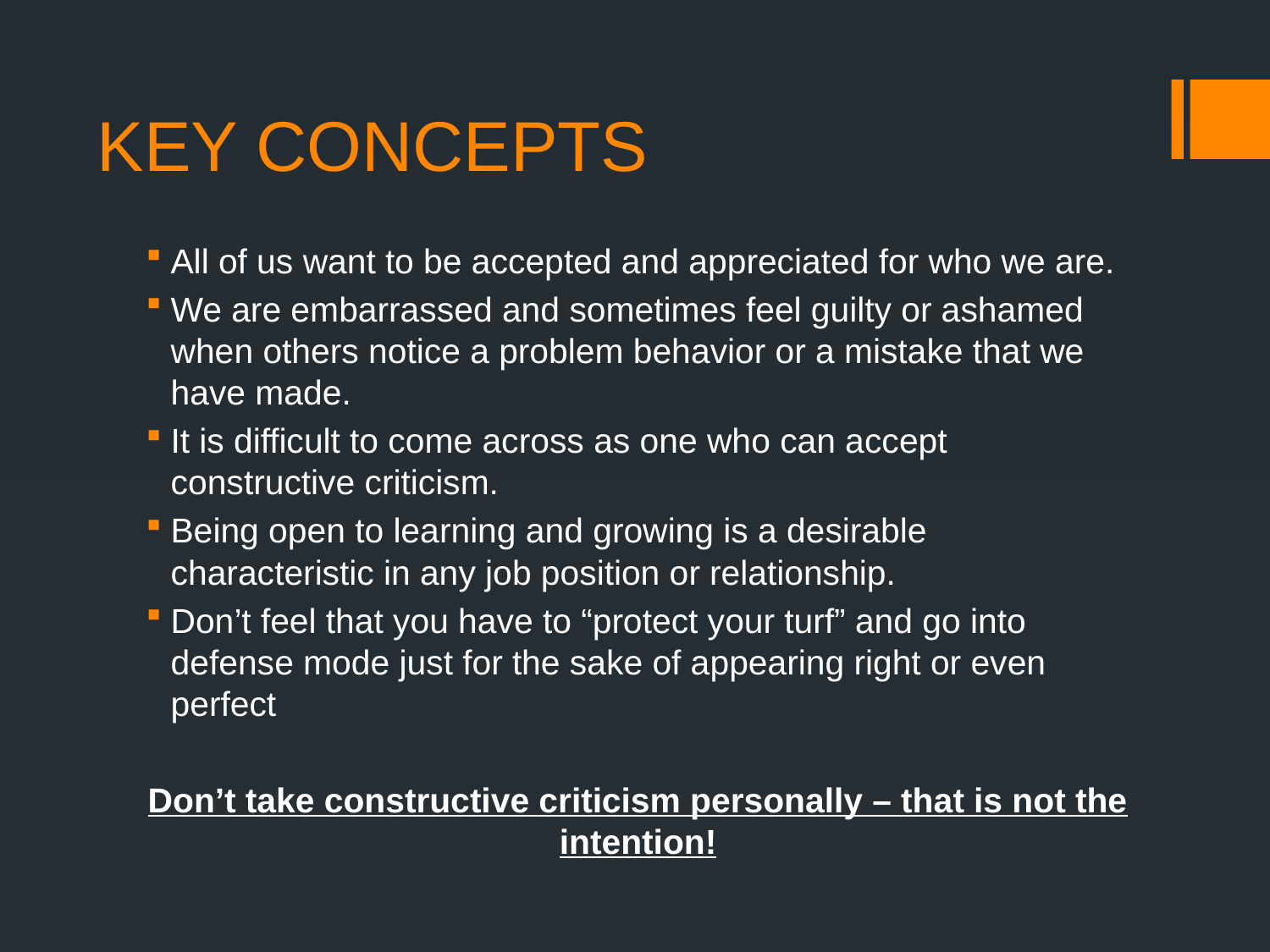

# KEY CONCEPTS
All of us want to be accepted and appreciated for who we are.
We are embarrassed and sometimes feel guilty or ashamed when others notice a problem behavior or a mistake that we have made.
It is difficult to come across as one who can accept constructive criticism.
Being open to learning and growing is a desirable characteristic in any job position or relationship.
Don’t feel that you have to “protect your turf” and go into defense mode just for the sake of appearing right or even perfect

Don’t take constructive criticism personally – that is not the intention!